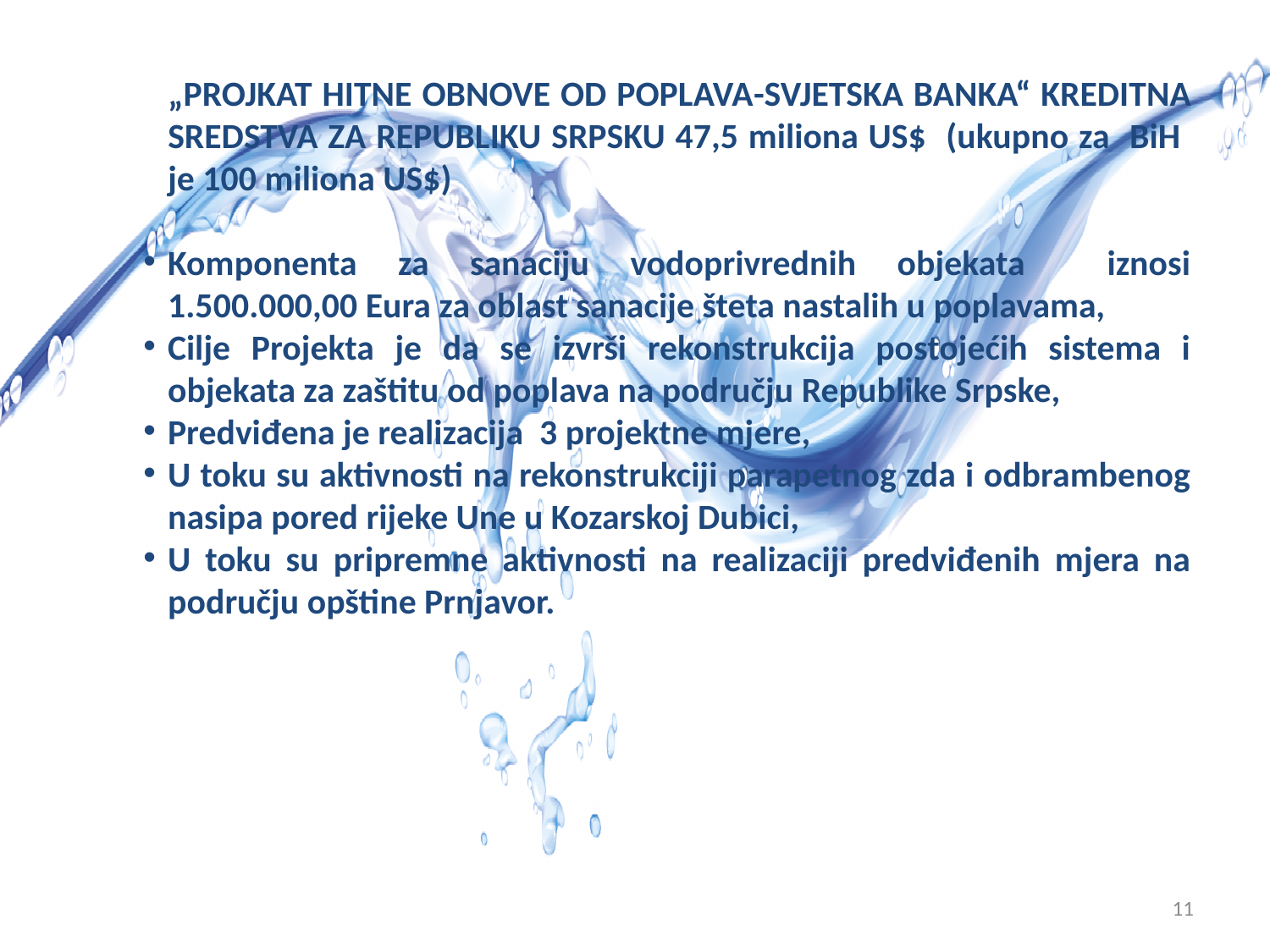

„PROJKAT HITNE OBNOVE OD POPLAVA-SVJETSKA BANKA“ KREDITNA SREDSTVA ZA REPUBLIKU SRPSKU 47,5 miliona US$  (ukupno za  BiH  je 100 miliona US$)

Komponenta za sanaciju vodoprivrednih objekata  iznosi 1.500.000,00 Eura za oblast sanacije šteta nastalih u poplavama,
Cilje Projekta je da se izvrši rekonstrukcija postojećih sistema i objekata za zaštitu od poplava na području Republike Srpske,
Predviđena je realizacija  3 projektne mjere,
U toku su aktivnosti na rekonstrukciji parapetnog zda i odbrambenog nasipa pored rijeke Une u Kozarskoj Dubici,
U toku su pripremne aktivnosti na realizaciji predviđenih mjera na području opštine Prnjavor.

11